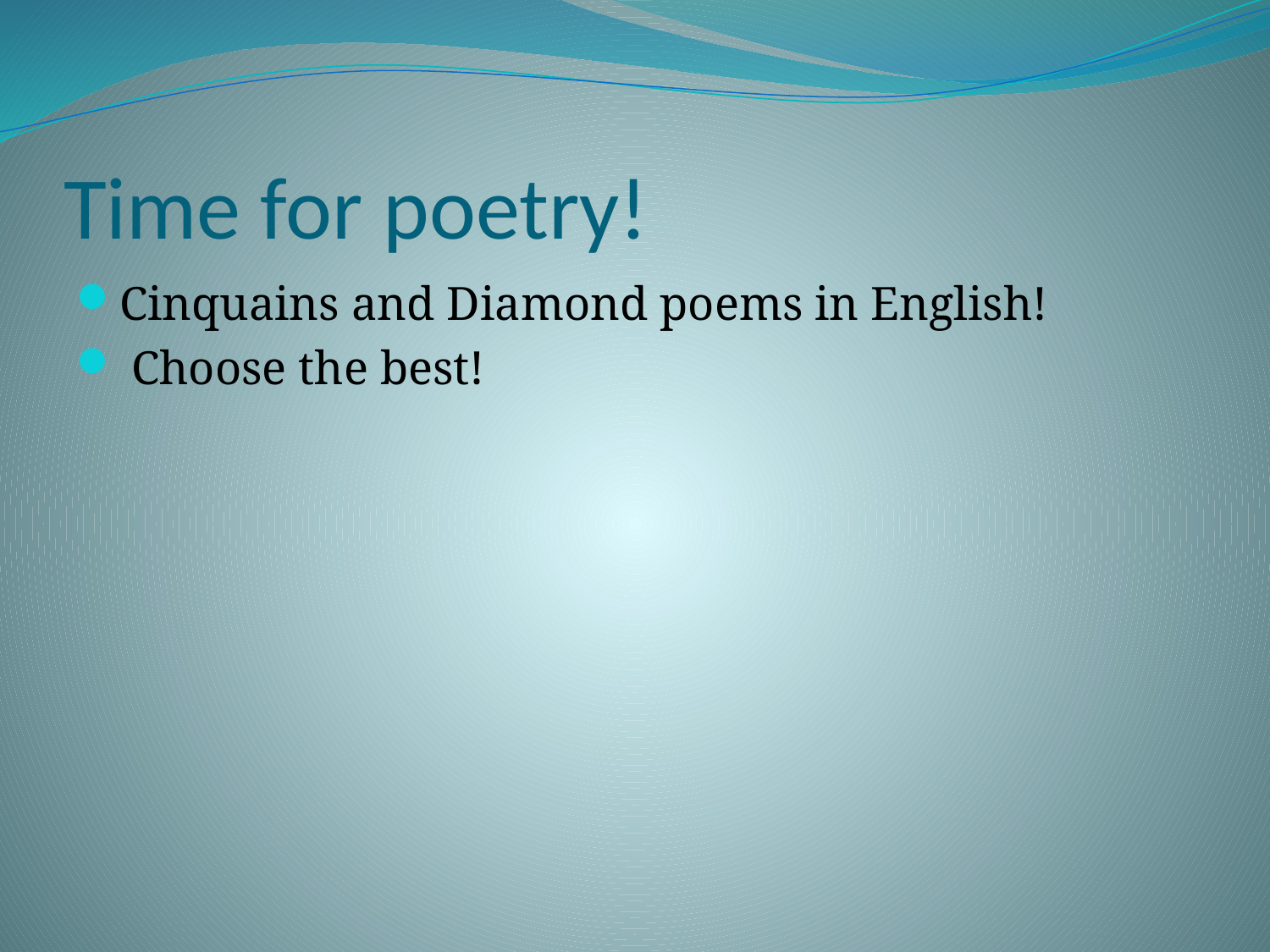

# Time for poetry!
Cinquains and Diamond poems in English!
 Choose the best!